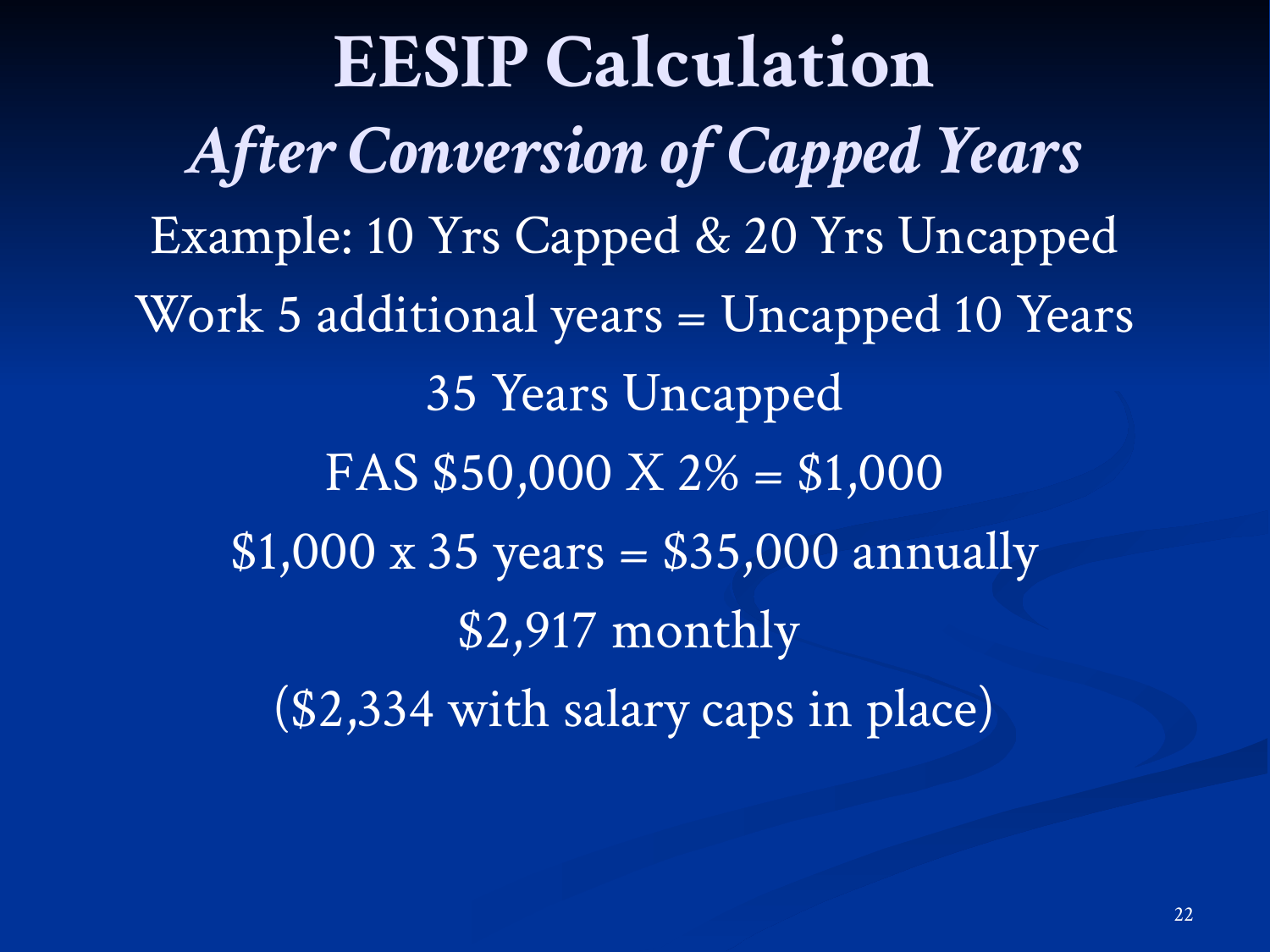

# EESIP Calculation After Conversion of Capped Years
Example: 10 Yrs Capped & 20 Yrs Uncapped
Work 5 additional years = Uncapped 10 Years
35 Years Uncapped
FAS $50,000 X 2% = $1,000
$1,000 x 35 years = $35,000 annually
$2,917 monthly
($2,334 with salary caps in place)
22